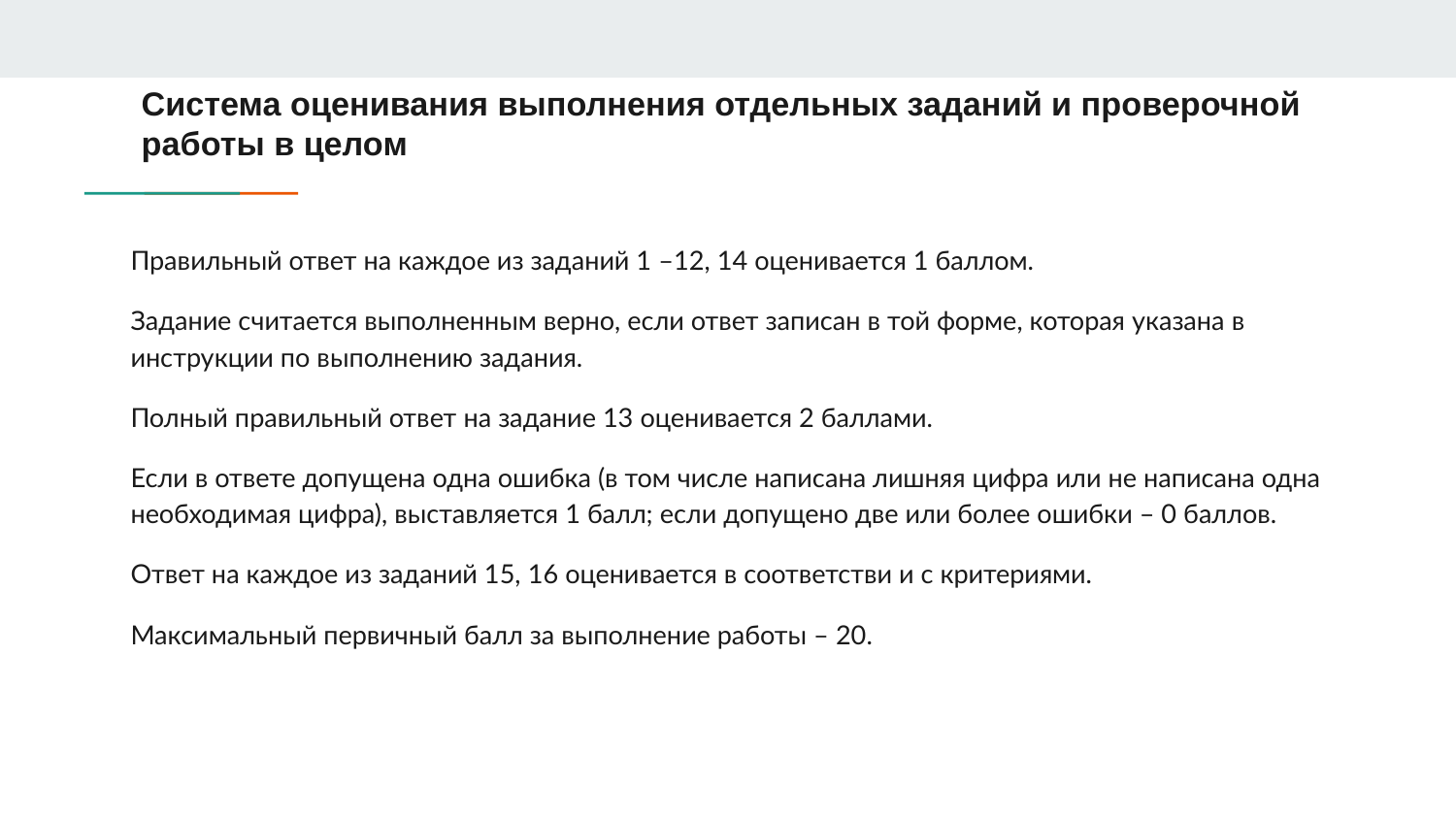

# Система оценивания выполнения отдельных заданий и проверочной работы в целом
Правильный ответ на каждое из заданий 1 –12, 14 оценивается 1 баллом.
Задание считается выполненным верно, если ответ записан в той форме, которая указана в инструкции по выполнению задания.
Полный правильный ответ на задание 13 оценивается 2 баллами.
Если в ответе допущена одна ошибка (в том числе написана лишняя цифра или не написана одна необходимая цифра), выставляется 1 балл; если допущено две или более ошибки – 0 баллов.
Ответ на каждое из заданий 15, 16 оценивается в соответстви и с критериями.
Максимальный первичный балл за выполнение работы – 20.